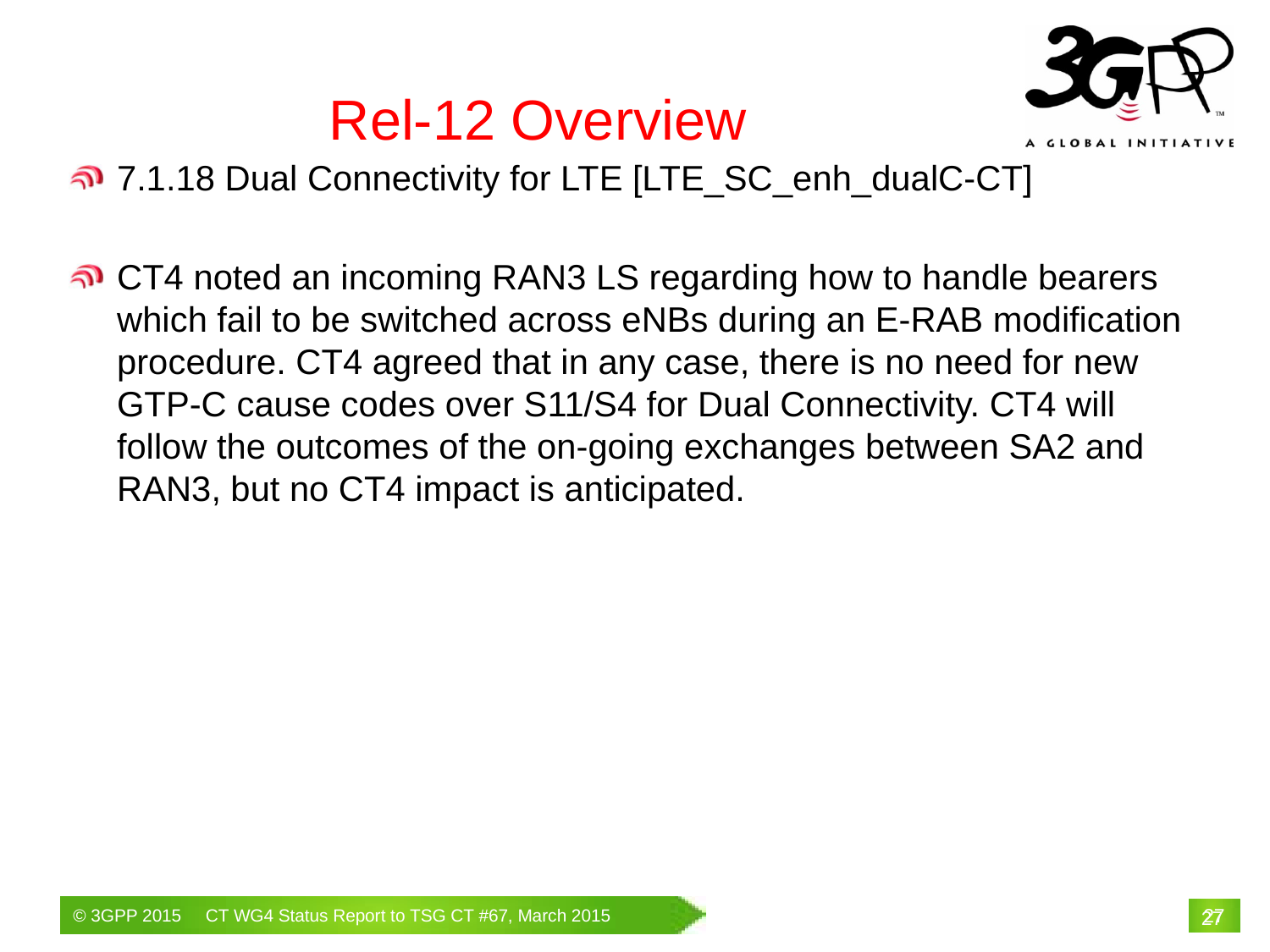

# Rel-12 Overview
7.1.18 Dual Connectivity for LTE [LTE_SC_enh_dualC-CT]

CT4 noted an incoming RAN3 LS regarding how to handle bearers which fail to be switched across eNBs during an E-RAB modification procedure. CT4 agreed that in any case, there is no need for new GTP-C cause codes over S11/S4 for Dual Connectivity. CT4 will follow the outcomes of the on-going exchanges between SA2 and RAN3, but no CT4 impact is anticipated.

27